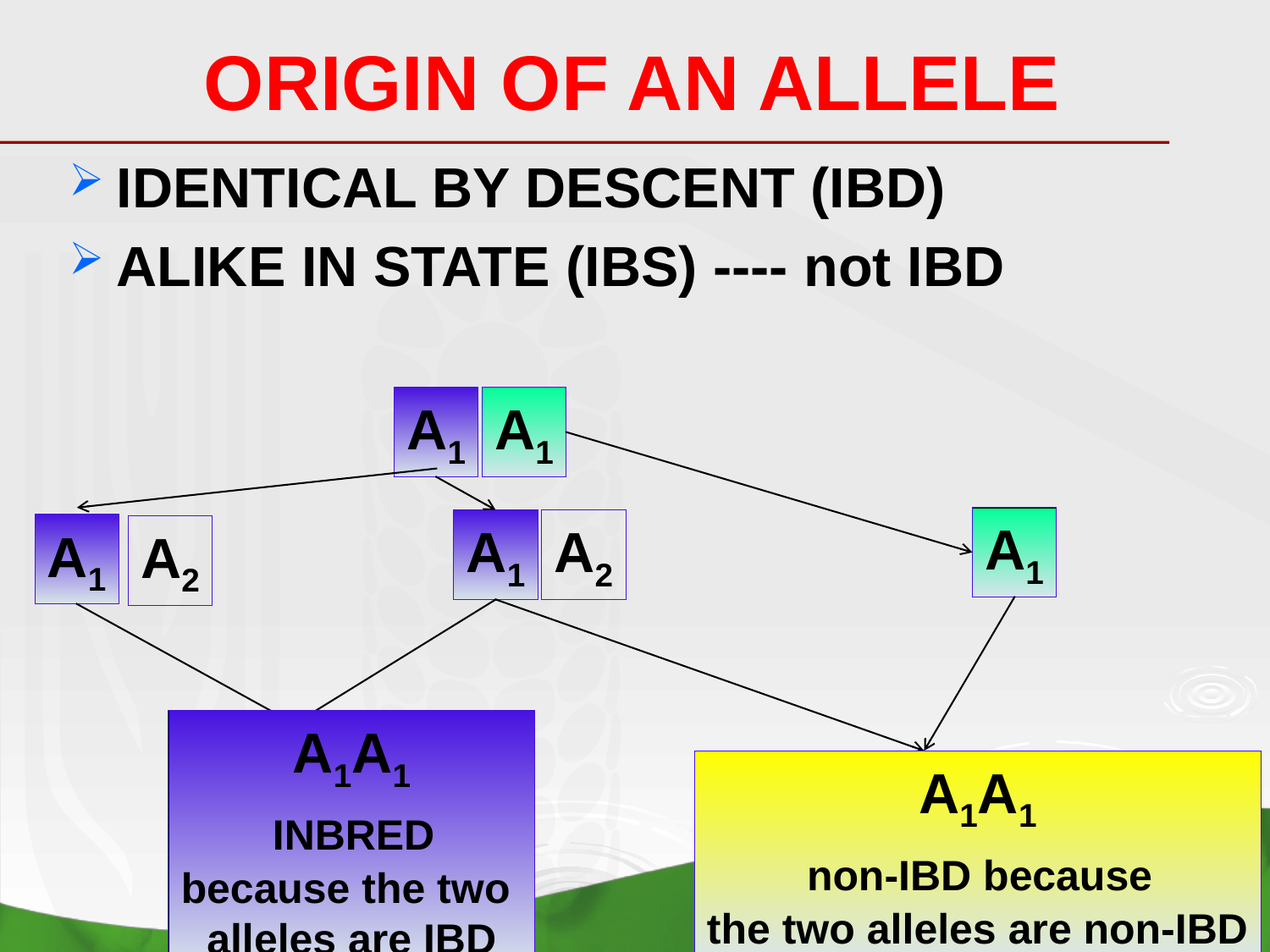

# ORIGIN OF AN ALLELE
IDENTICAL BY DESCENT (IBD)
ALIKE IN STATE (IBS) ---- not IBD

A1
A1
A1
A1
A2
A1
A2
A1A1
 INBRED
because the two
alleles are IBD
A1A1
 non-IBD because
the two alleles are non-IBD